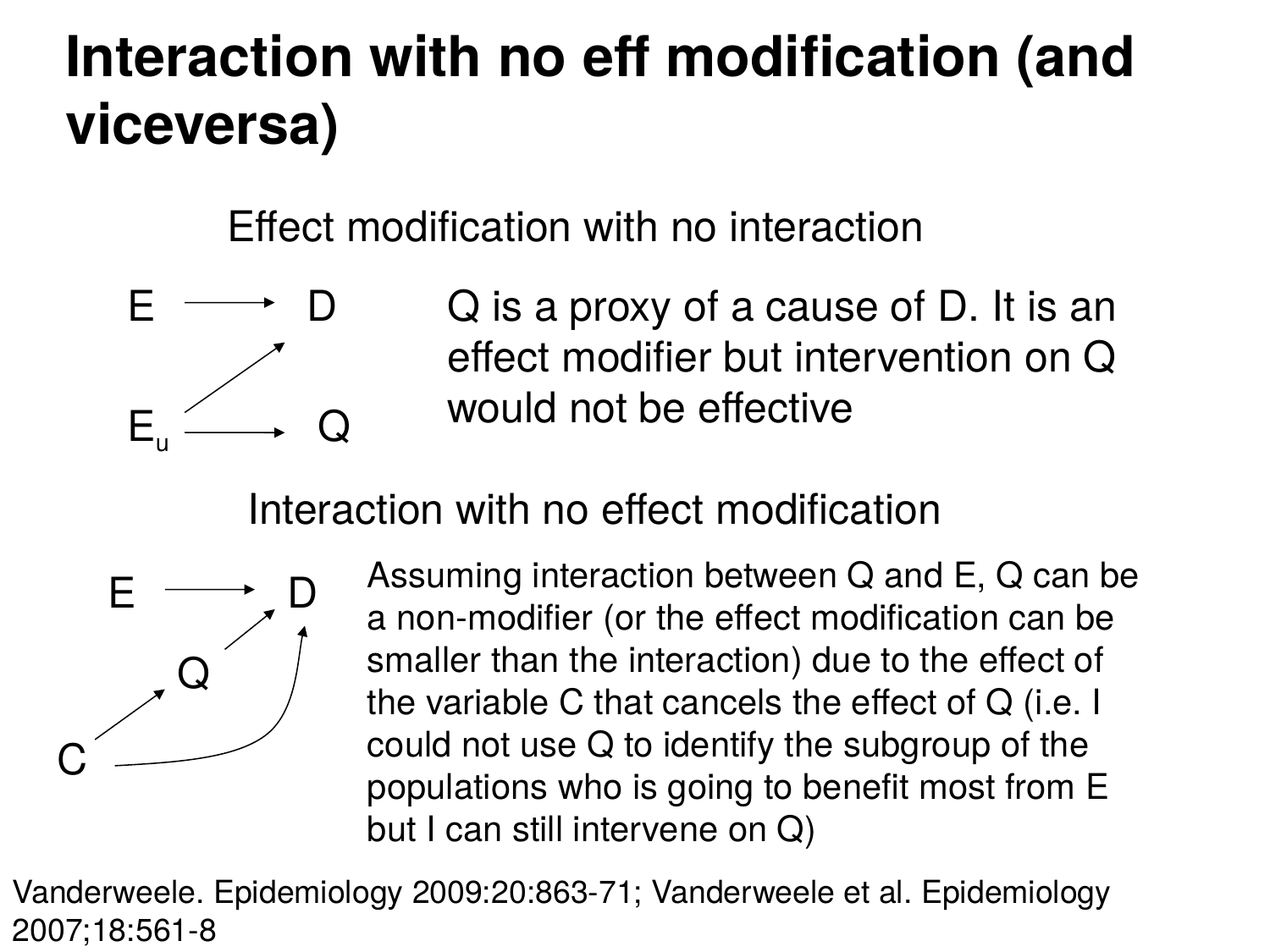

# Interaction with no eff modification (and viceversa)
Effect modification with no interaction
E
D
Q is a proxy of a cause of D. It is an effect modifier but intervention on Q would not be effective

Eu
Q

Interaction with no effect modification
Assuming interaction between Q and E, Q can be a non-modifier (or the effect modification can be smaller than the interaction) due to the effect of the variable C that cancels the effect of Q (i.e. I could not use Q to identify the subgroup of the populations who is going to benefit most from E but I can still intervene on Q)
E
D

Q

C
Vanderweele. Epidemiology 2009:20:863-71; Vanderweele et al. Epidemiology 2007;18:561-8